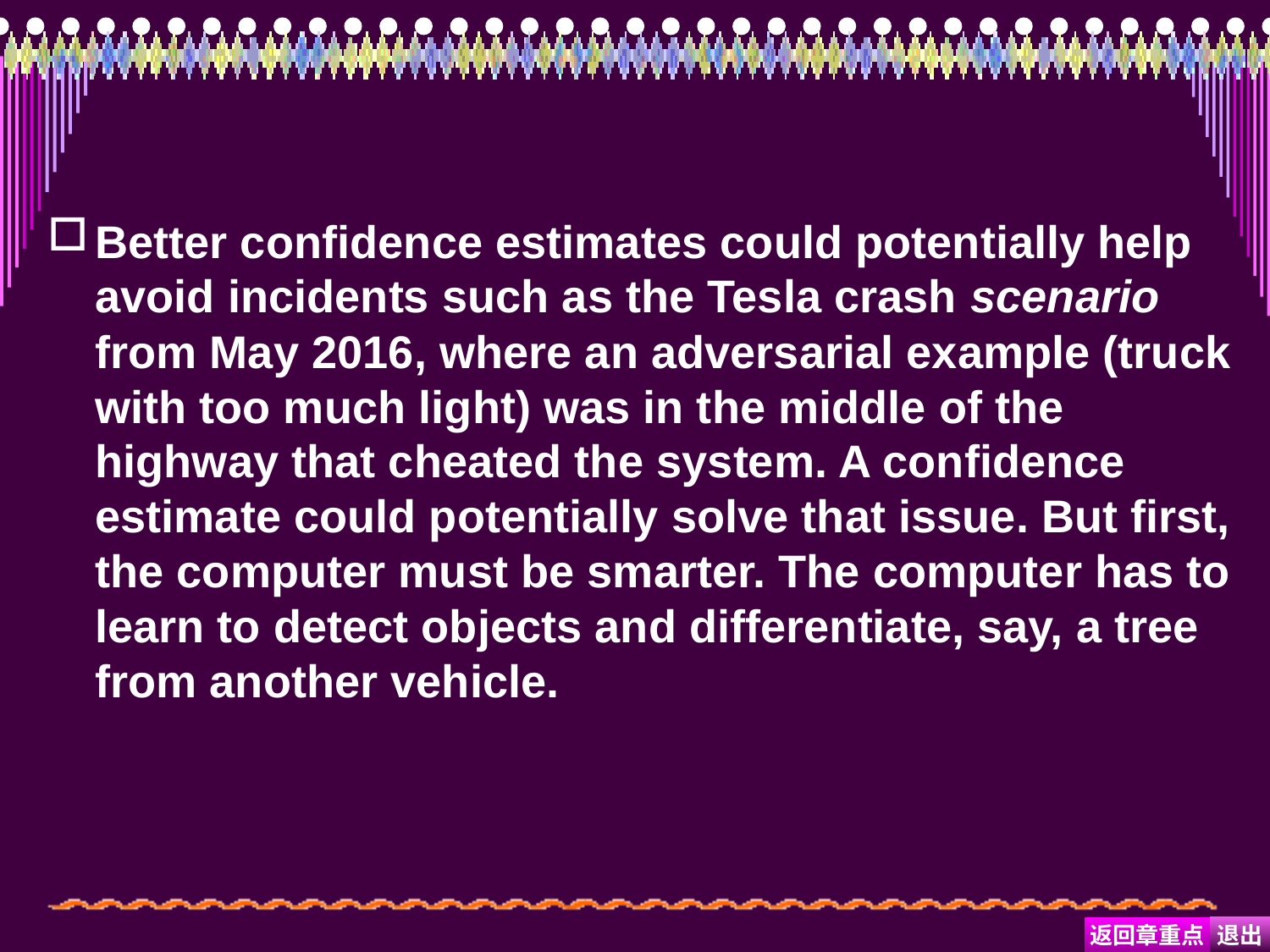

#
Better confidence estimates could potentially help avoid incidents such as the Tesla crash scenario from May 2016, where an adversarial example (truck with too much light) was in the middle of the highway that cheated the system. A confidence estimate could potentially solve that issue. But first, the computer must be smarter. The computer has to learn to detect objects and differentiate, say, a tree from another vehicle.